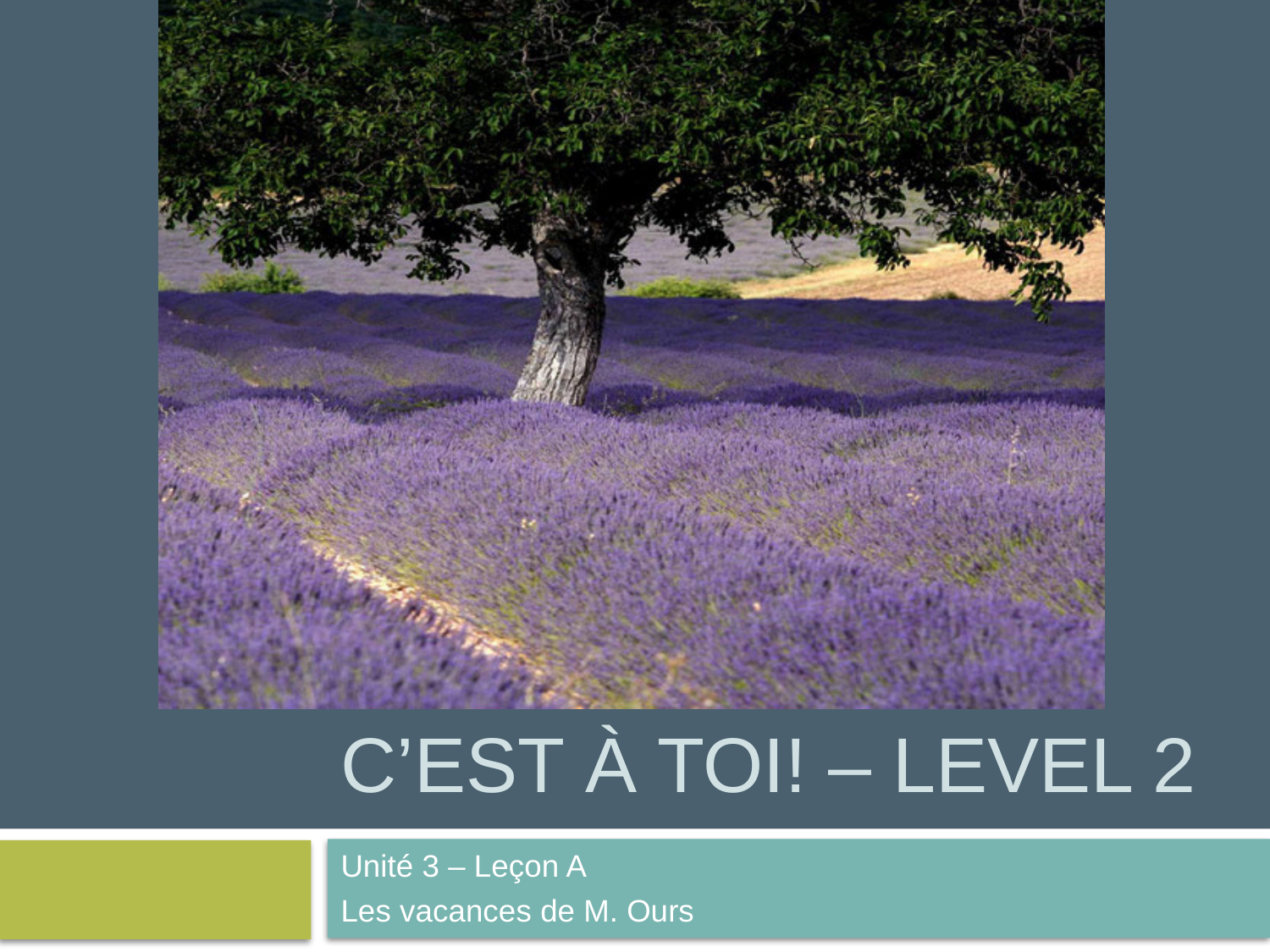

# C’EST À TOI! – LEVEL 2
Unité 3 – Leçon A
Les vacances de M. Ours